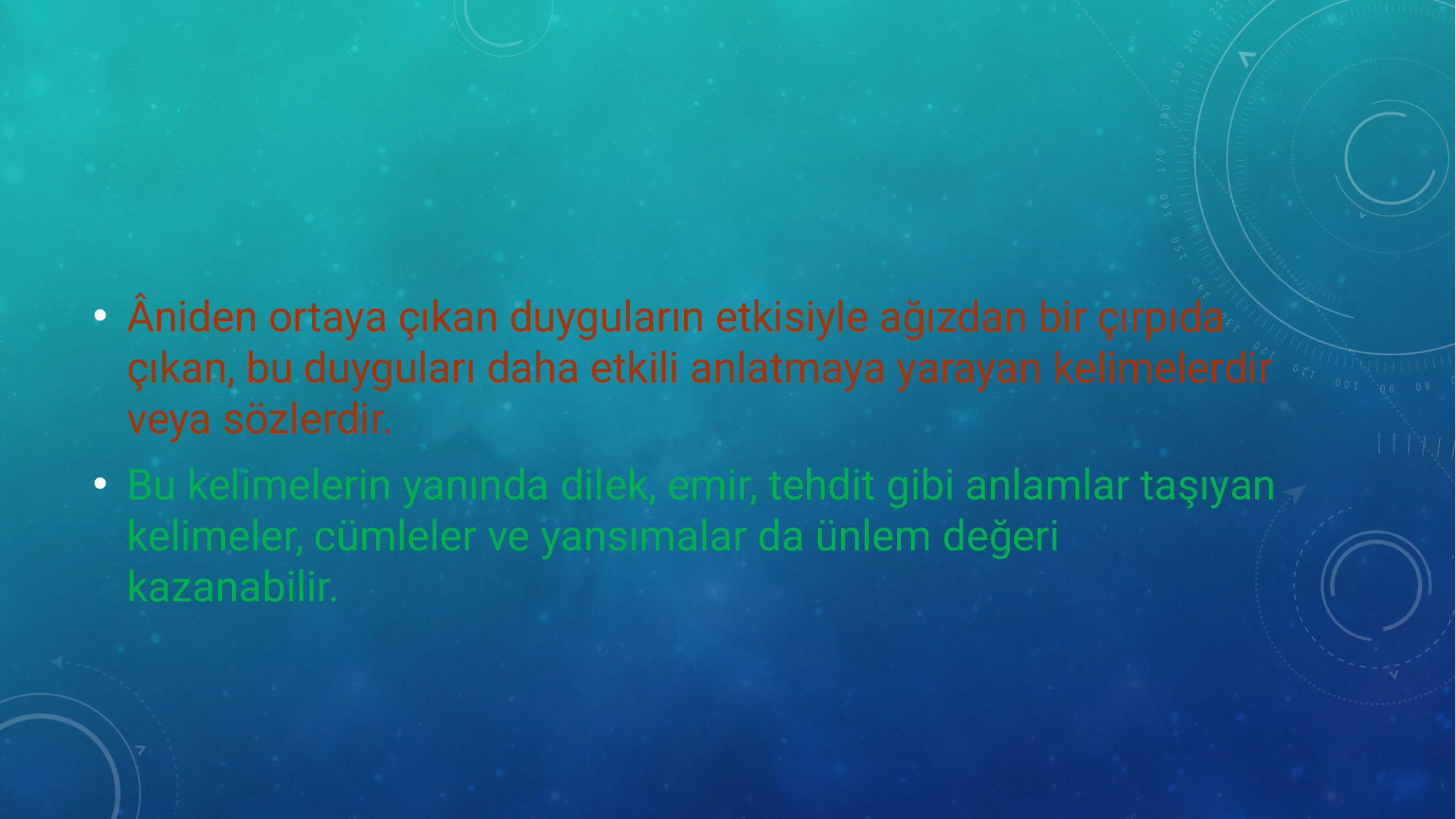

#
Âniden ortaya çıkan duyguların etkisiyle ağızdan bir çırpıda çıkan, bu duyguları daha etkili anlatmaya yarayan kelimelerdir veya sözlerdir.
Bu kelimelerin yanında dilek, emir, tehdit gibi anlamlar taşıyan kelimeler, cümleler ve yansımalar da ünlem değeri kazanabilir.